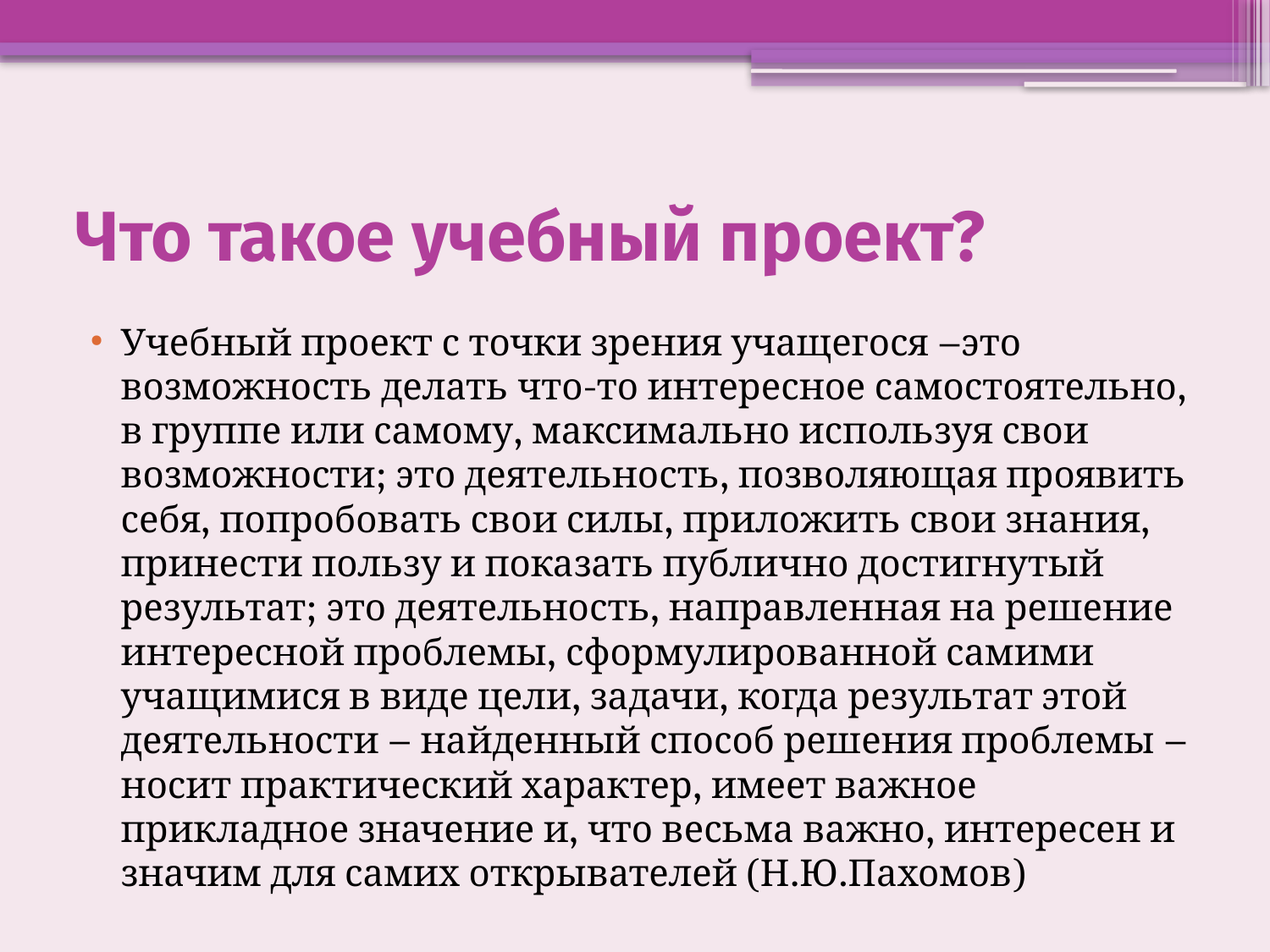

# Что такое учебный проект?
Учебный проект с точки зрения учащегося –это возможность делать что-то интересное самостоятельно, в группе или самому, максимально используя свои возможности; это деятельность, позволяющая проявить себя, попробовать свои силы, приложить свои знания, принести пользу и показать публично достигнутый результат; это деятельность, направленная на решение интересной проблемы, сформулированной самими учащимися в виде цели, задачи, когда результат этой деятельности – найденный способ решения проблемы – носит практический характер, имеет важное прикладное значение и, что весьма важно, интересен и значим для самих открывателей (Н.Ю.Пахомов)